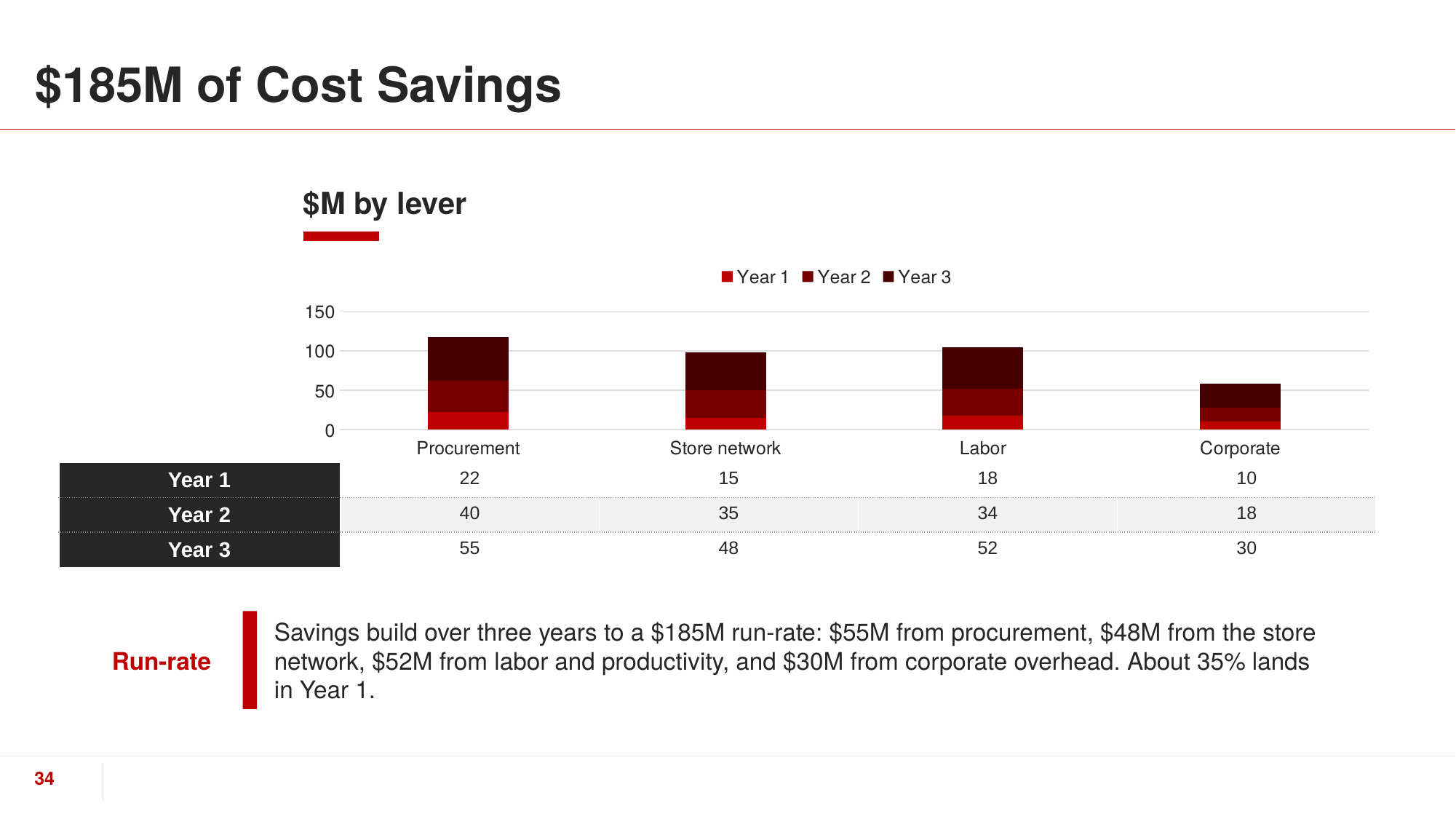

# $185M of Cost Savings
$M by lever

### Chart

| Category | Year 1 | Year 2 | Year 3 |
|---|---|---|---|
| Procurement | 22.0 | 40.0 | 55.0 |
| Store network | 15.0 | 35.0 | 48.0 |
| Labor | 18.0 | 34.0 | 52.0 |
| Corporate | 10.0 | 18.0 | 30.0 |
| Year 1 | 22 | 15 | 18 | 10 |
| --- | --- | --- | --- | --- |
| Year 2 | 40 | 35 | 34 | 18 |
| Year 3 | 55 | 48 | 52 | 30 |

Savings build over three years to a $185M run-rate: $55M from procurement, $48M from the store network, $52M from labor and productivity, and $30M from corporate overhead. About 35% lands in Year 1.
Run-rate
34